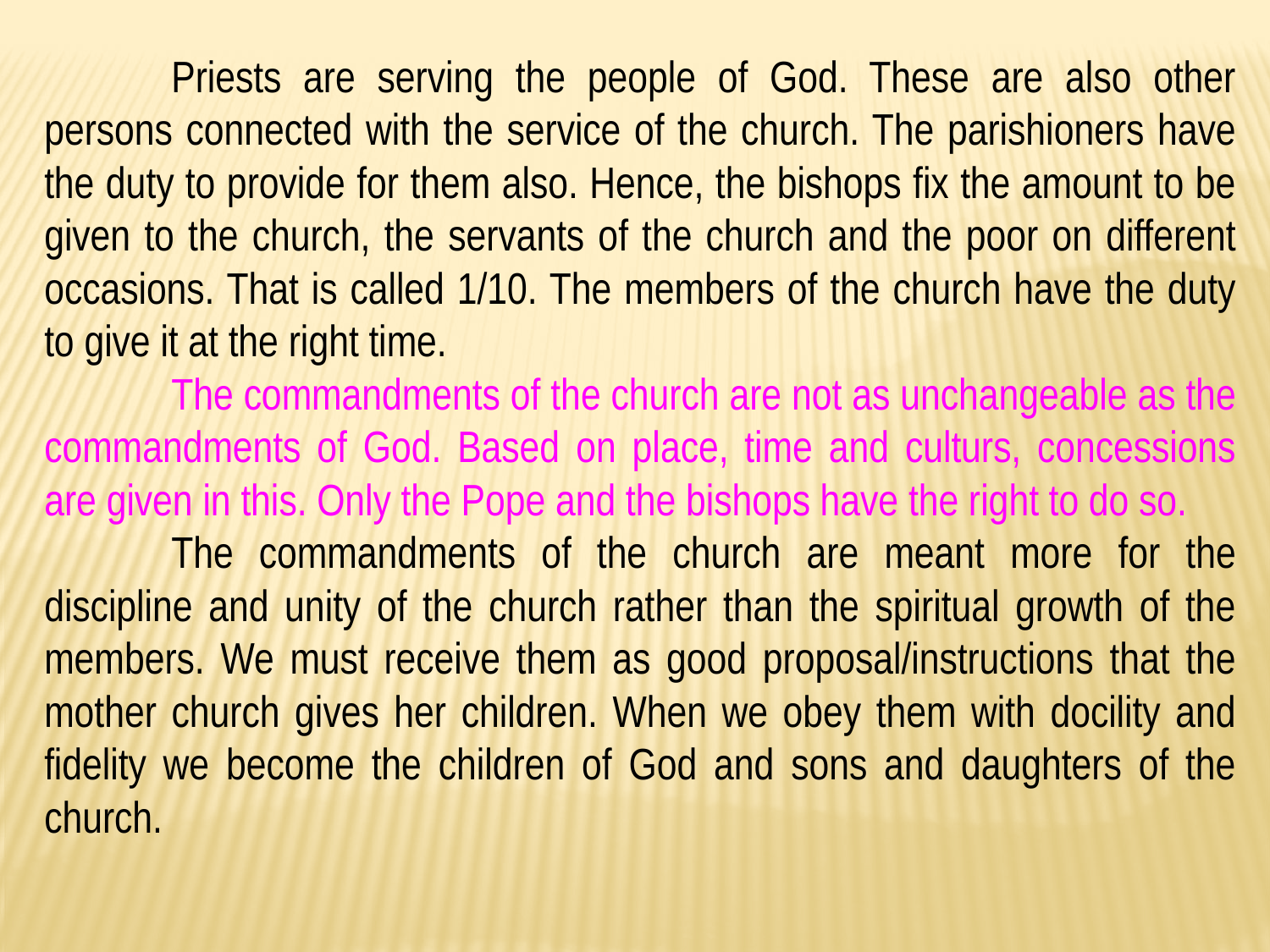

Priests are serving the people of God. These are also other persons connected with the service of the church. The parishioners have the duty to provide for them also. Hence, the bishops fix the amount to be given to the church, the servants of the church and the poor on different occasions. That is called 1/10. The members of the church have the duty to give it at the right time.
	The commandments of the church are not as unchangeable as the commandments of God. Based on place, time and culturs, concessions are given in this. Only the Pope and the bishops have the right to do so.
	The commandments of the church are meant more for the discipline and unity of the church rather than the spiritual growth of the members. We must receive them as good proposal/instructions that the mother church gives her children. When we obey them with docility and fidelity we become the children of God and sons and daughters of the church.